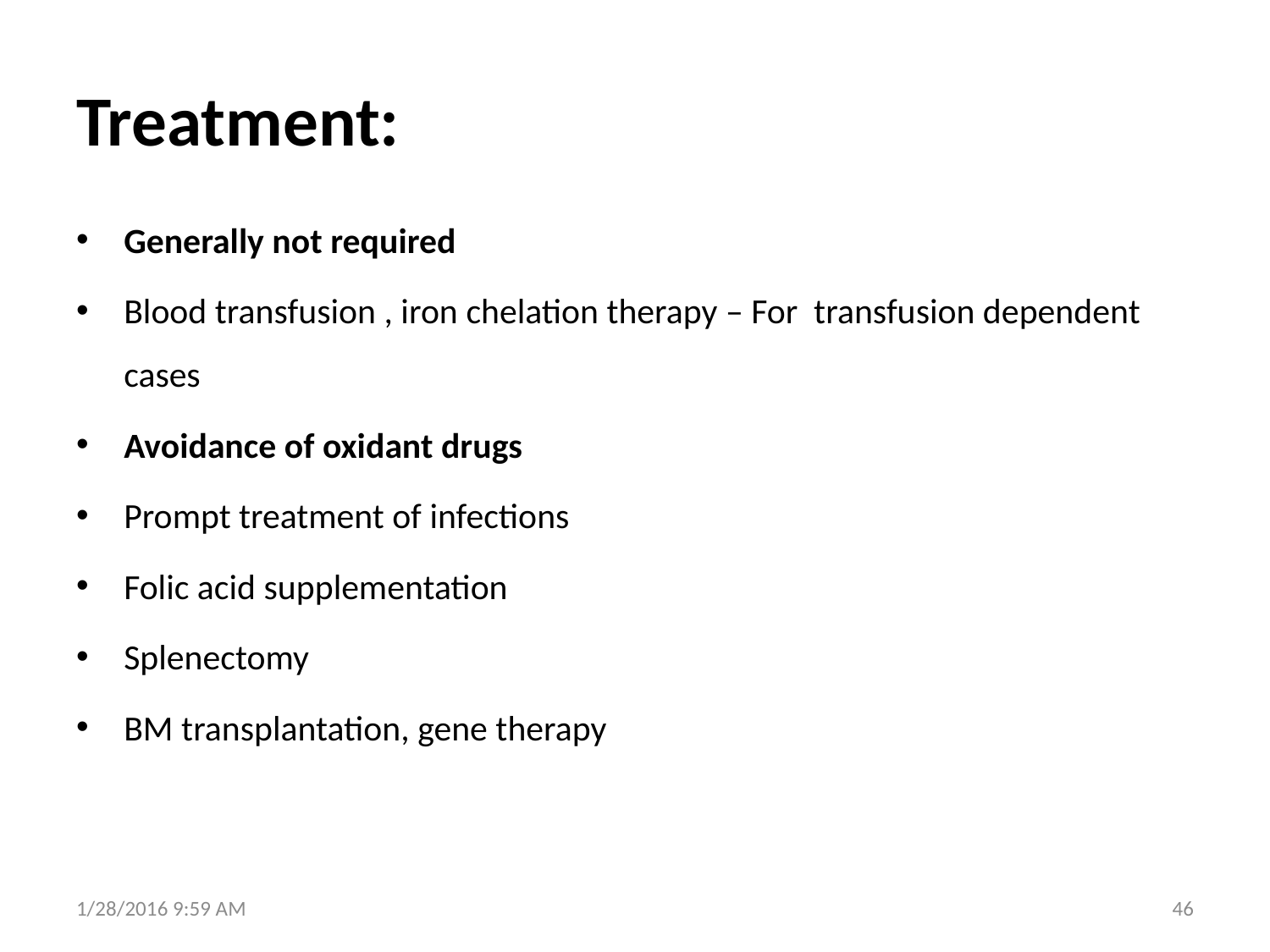

# Treatment:
Generally not required
Blood transfusion , iron chelation therapy – For  transfusion dependent cases
Avoidance of oxidant drugs
Prompt treatment of infections
Folic acid supplementation
Splenectomy
BM transplantation, gene therapy

1/28/2016 9:59 AM
46